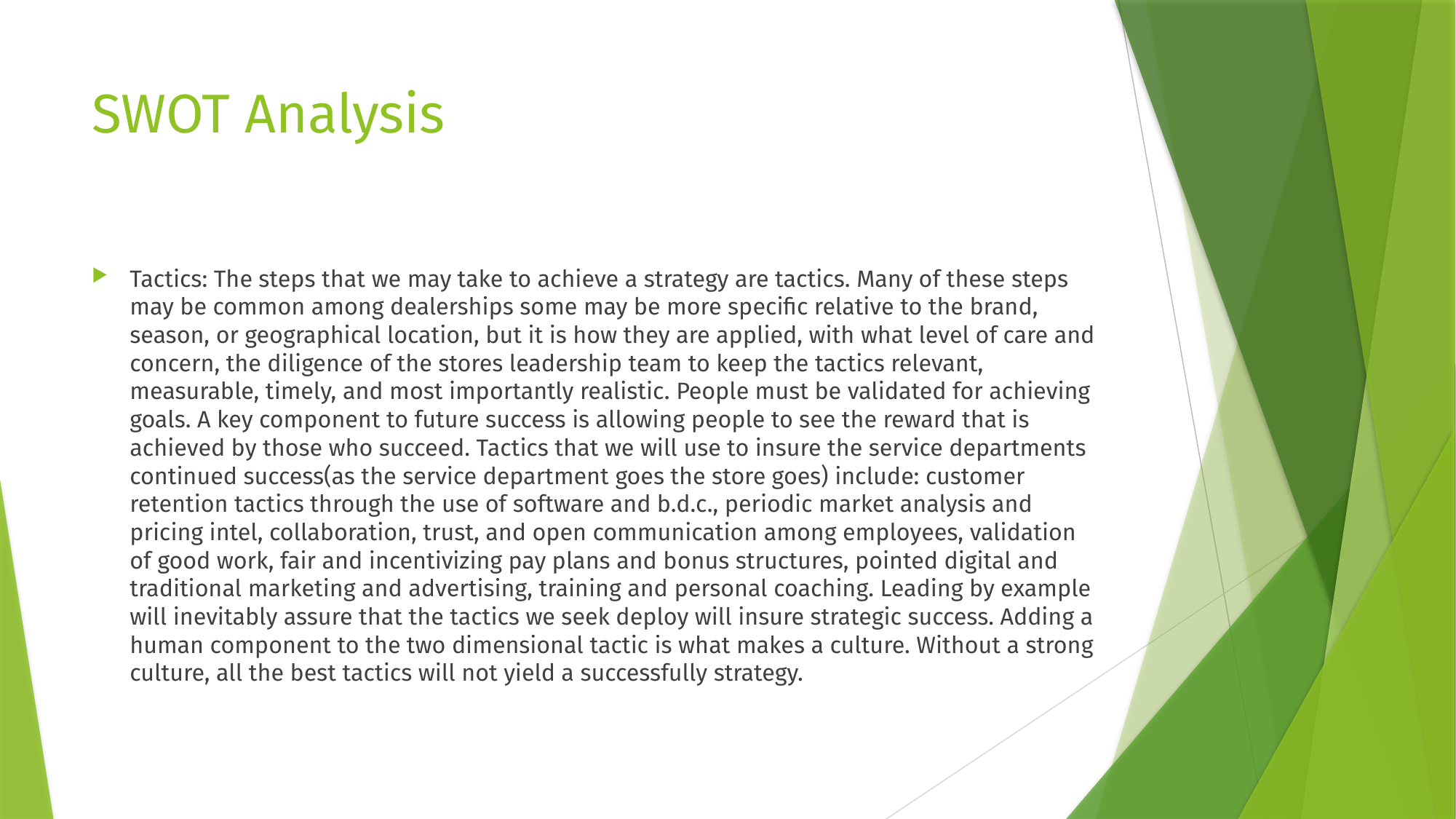

# SWOT Analysis
Tactics: The steps that we may take to achieve a strategy are tactics. Many of these steps may be common among dealerships some may be more specific relative to the brand, season, or geographical location, but it is how they are applied, with what level of care and concern, the diligence of the stores leadership team to keep the tactics relevant, measurable, timely, and most importantly realistic. People must be validated for achieving goals. A key component to future success is allowing people to see the reward that is achieved by those who succeed. Tactics that we will use to insure the service departments continued success(as the service department goes the store goes) include: customer retention tactics through the use of software and b.d.c., periodic market analysis and pricing intel, collaboration, trust, and open communication among employees, validation of good work, fair and incentivizing pay plans and bonus structures, pointed digital and traditional marketing and advertising, training and personal coaching. Leading by example will inevitably assure that the tactics we seek deploy will insure strategic success. Adding a human component to the two dimensional tactic is what makes a culture. Without a strong culture, all the best tactics will not yield a successfully strategy.